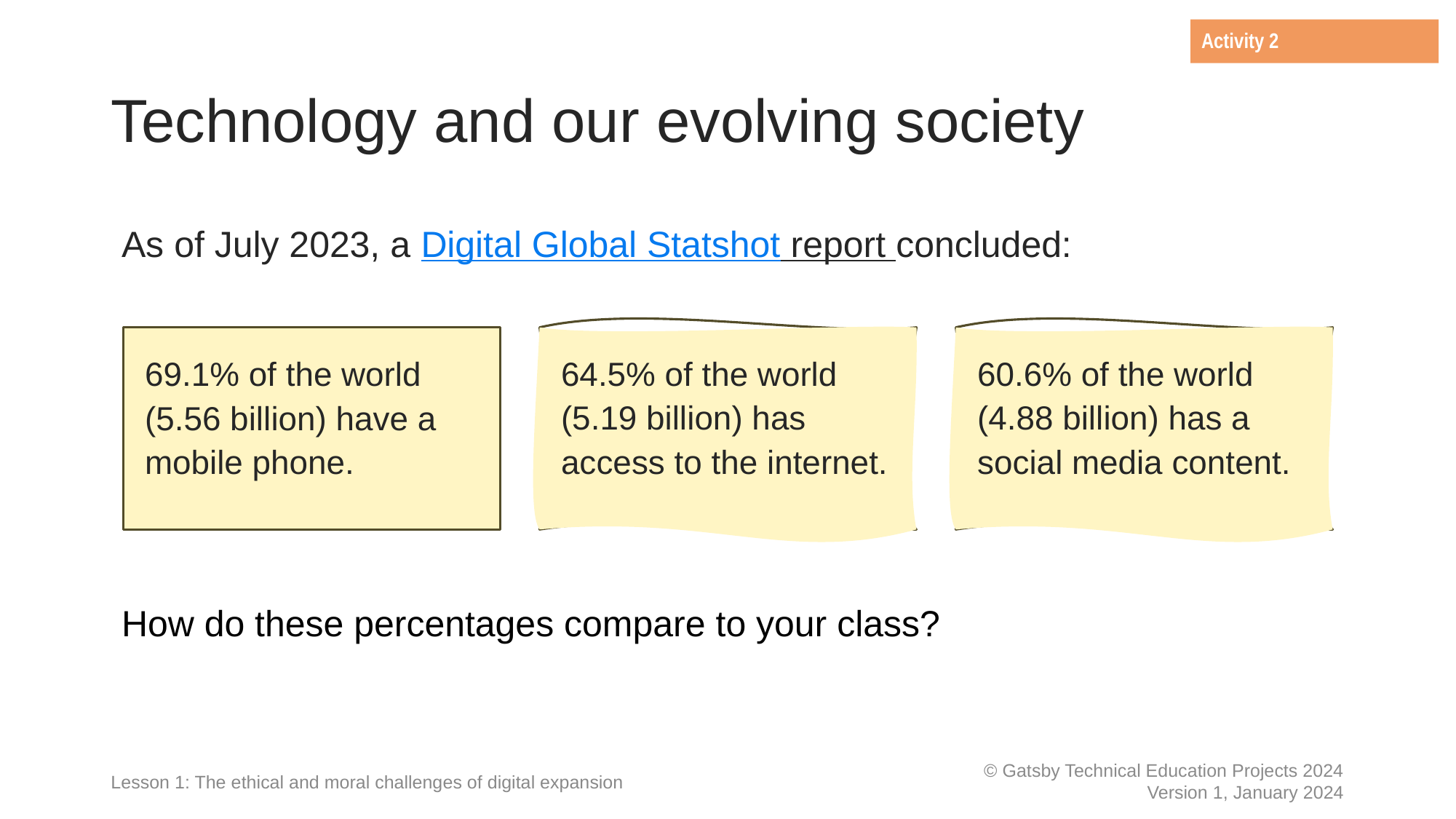

Activity 2
# Technology and our evolving society
As of July 2023, a Digital Global Statshot report concluded:

How do these percentages compare to your class?
69.1% of the world
(5.56 billion) have a mobile phone.
64.5% of the world (5.19 billion) has access to the internet.
60.6% of the world
(4.88 billion) has a social media content.
Lesson 1: The ethical and moral challenges of digital expansion